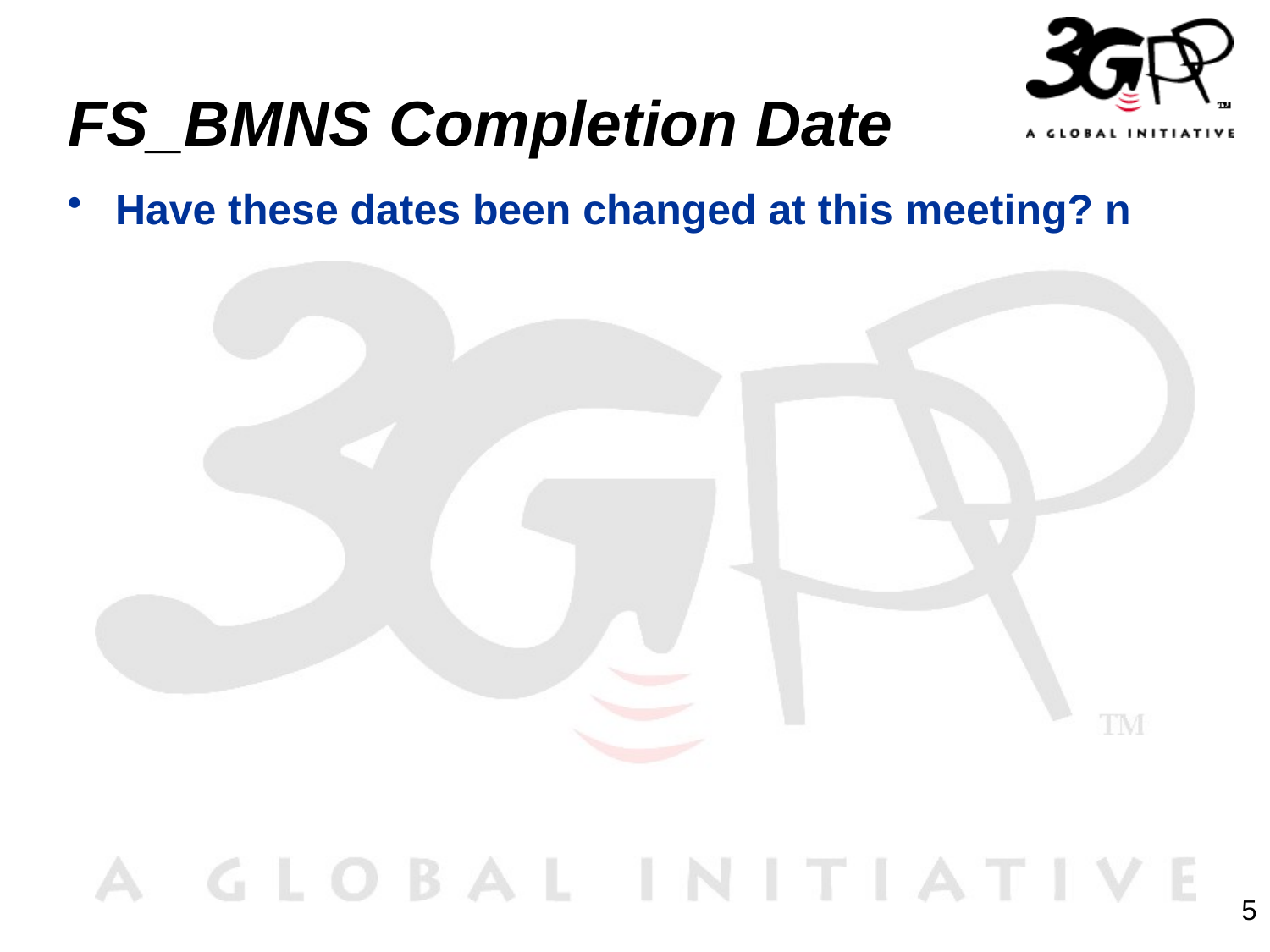

# FS_BMNS Completion Date
Have these dates been changed at this meeting? n

5